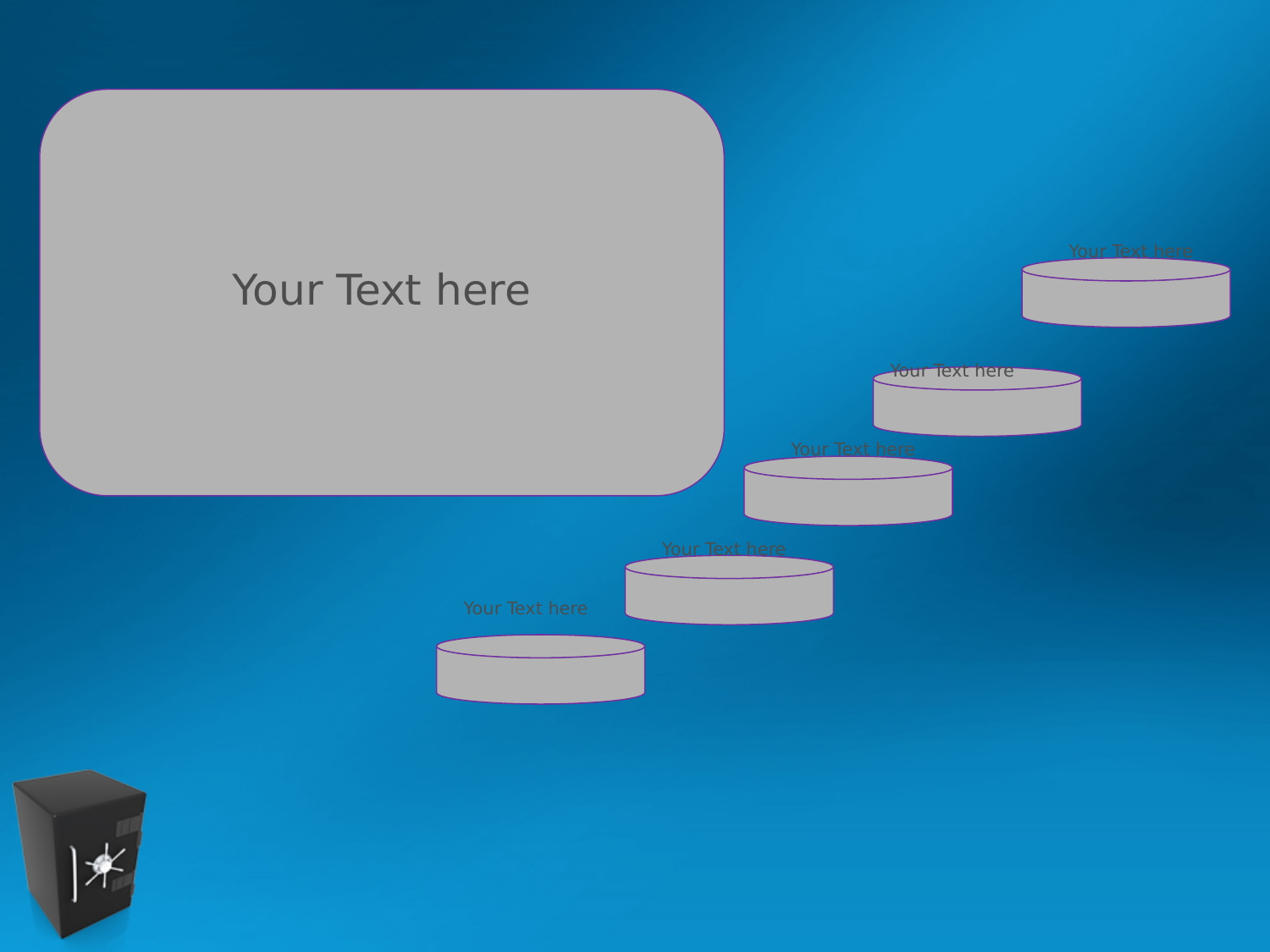

#
Your Text here

Your Text here

Your Text here

Your Text here

Your Text here

Your Text here